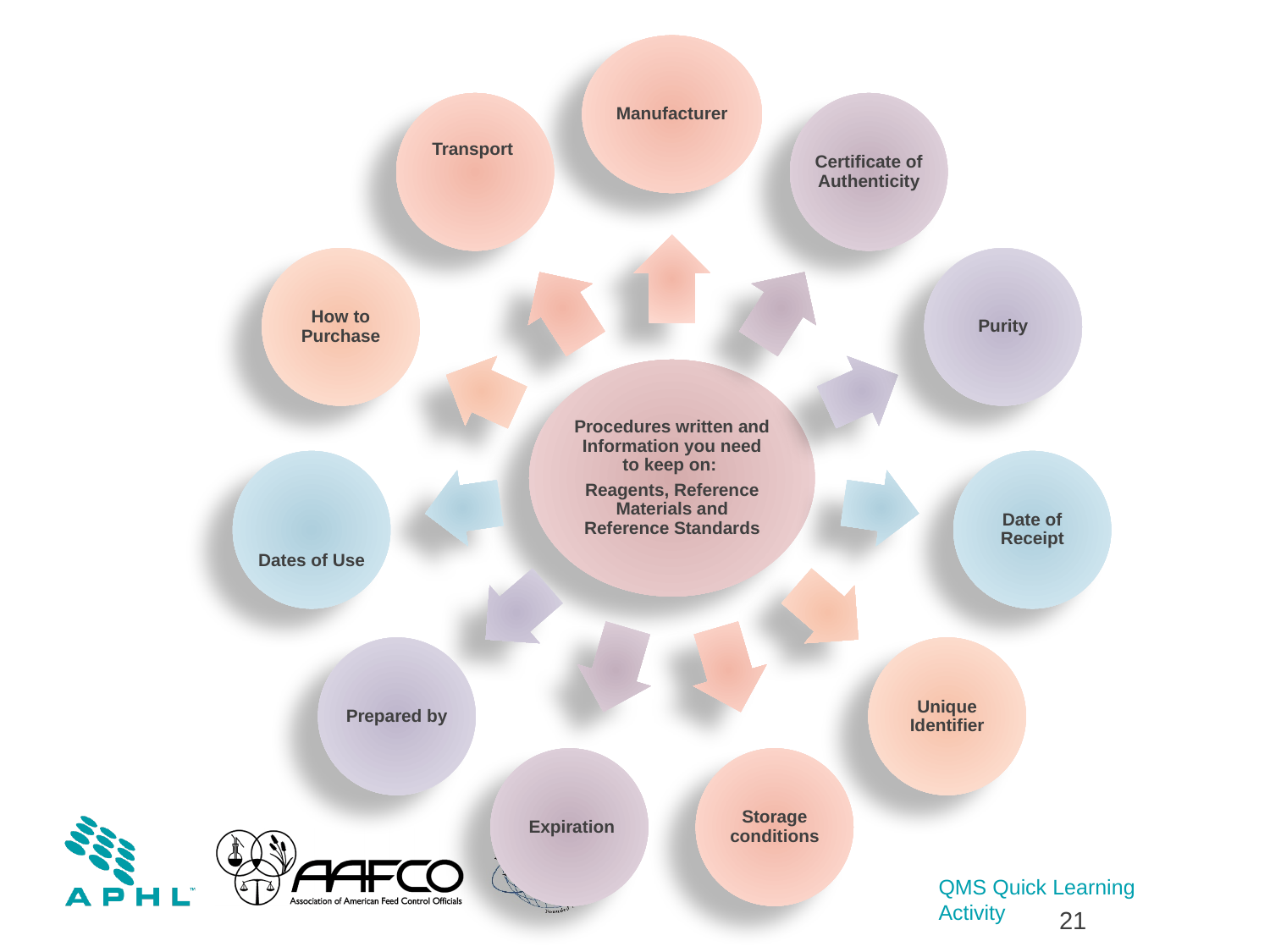

Procedures written and Information you need to keep on:
Reagents, Reference Materials and Reference Standards

Manufacturer

Certificate of Authenticity

Purity

Date of Receipt

Unique Identifier

Storage conditions

 Expiration

Prepared by

Dates of Use

How to Purchase

Transport